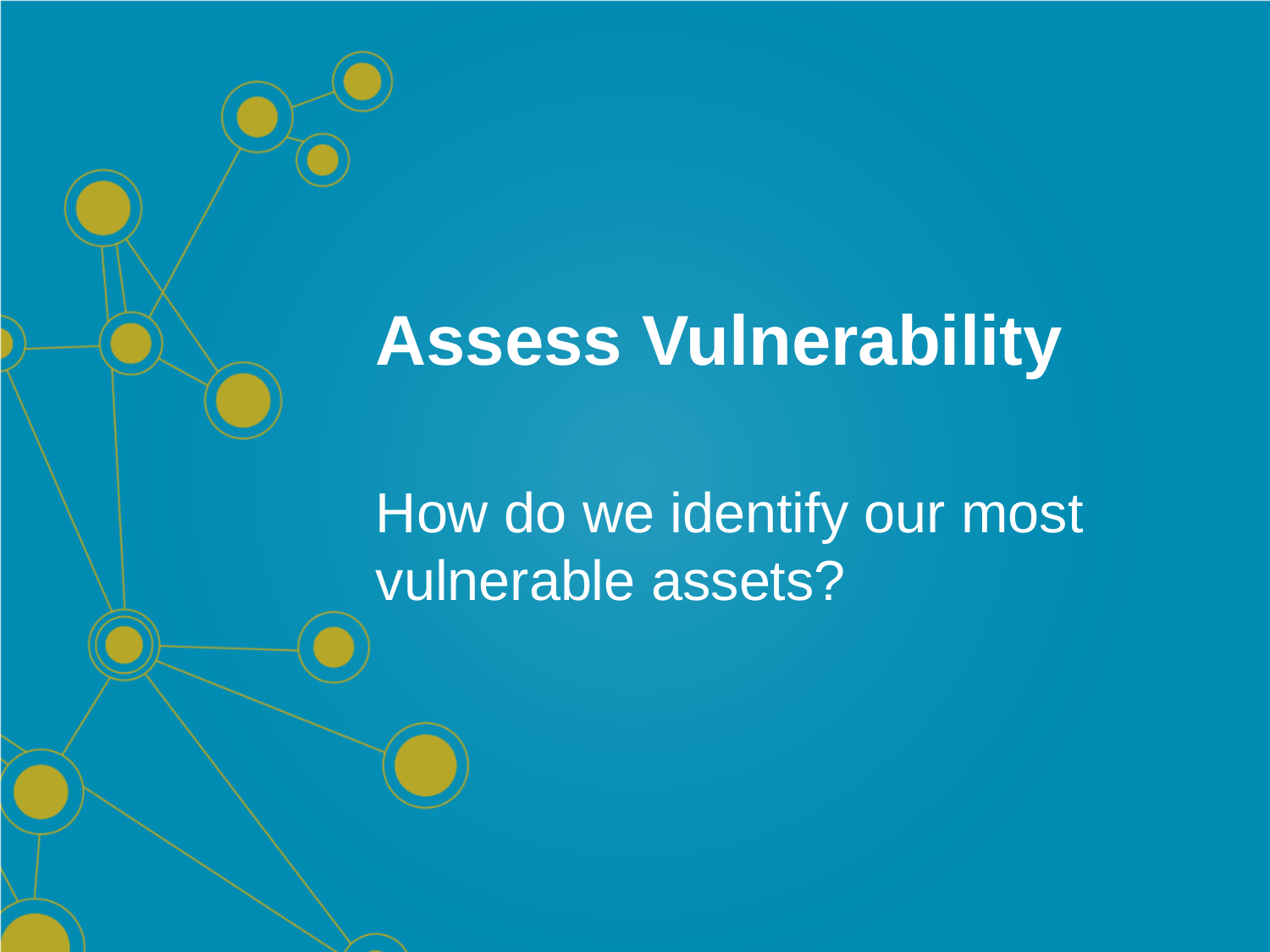

# Assess Vulnerability
How do we identify our most vulnerable assets?